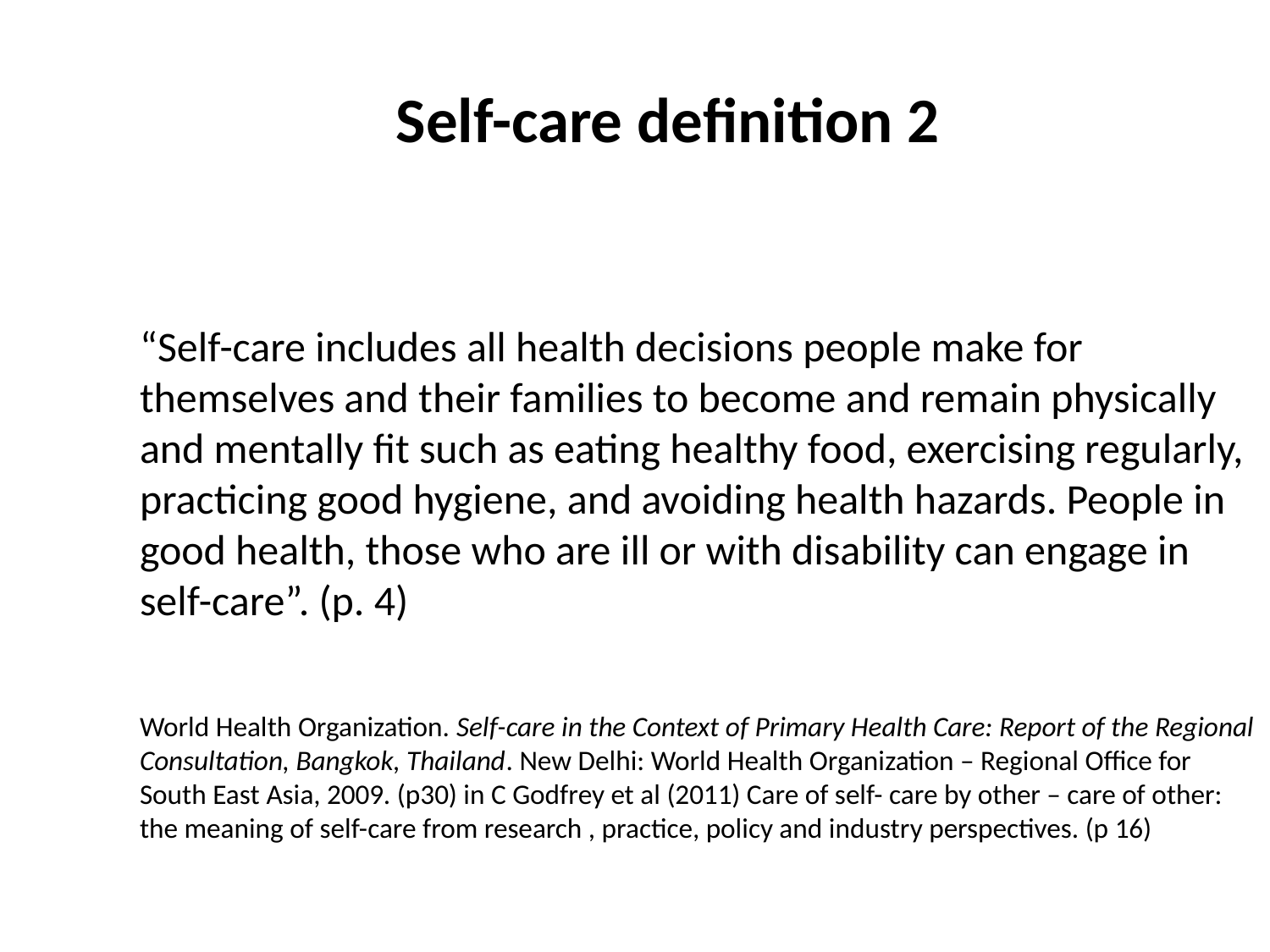

Self-care definition 2

“Self-care includes all health decisions people make for themselves and their families to become and remain physically and mentally fit such as eating healthy food, exercising regularly, practicing good hygiene, and avoiding health hazards. People in good health, those who are ill or with disability can engage in self-care”. (p. 4)

World Health Organization. Self-care in the Context of Primary Health Care: Report of the Regional Consultation, Bangkok, Thailand. New Delhi: World Health Organization – Regional Office for South East Asia, 2009. (p30) in C Godfrey et al (2011) Care of self- care by other – care of other: the meaning of self-care from research , practice, policy and industry perspectives. (p 16)